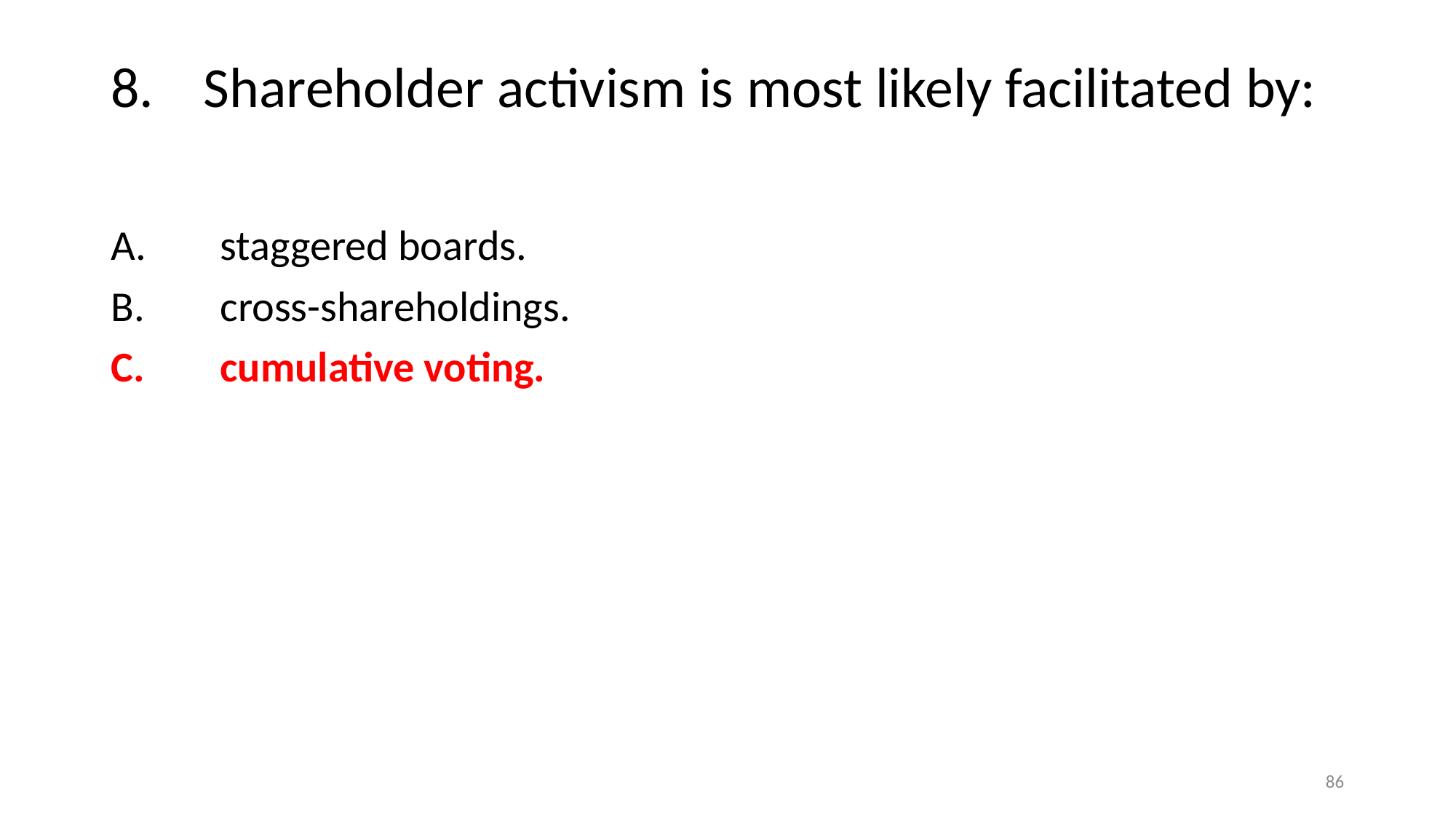

# 8.	Shareholder activism is most likely facilitated by:
A.	staggered boards.
B.	cross-shareholdings.
C.	cumulative voting.
86